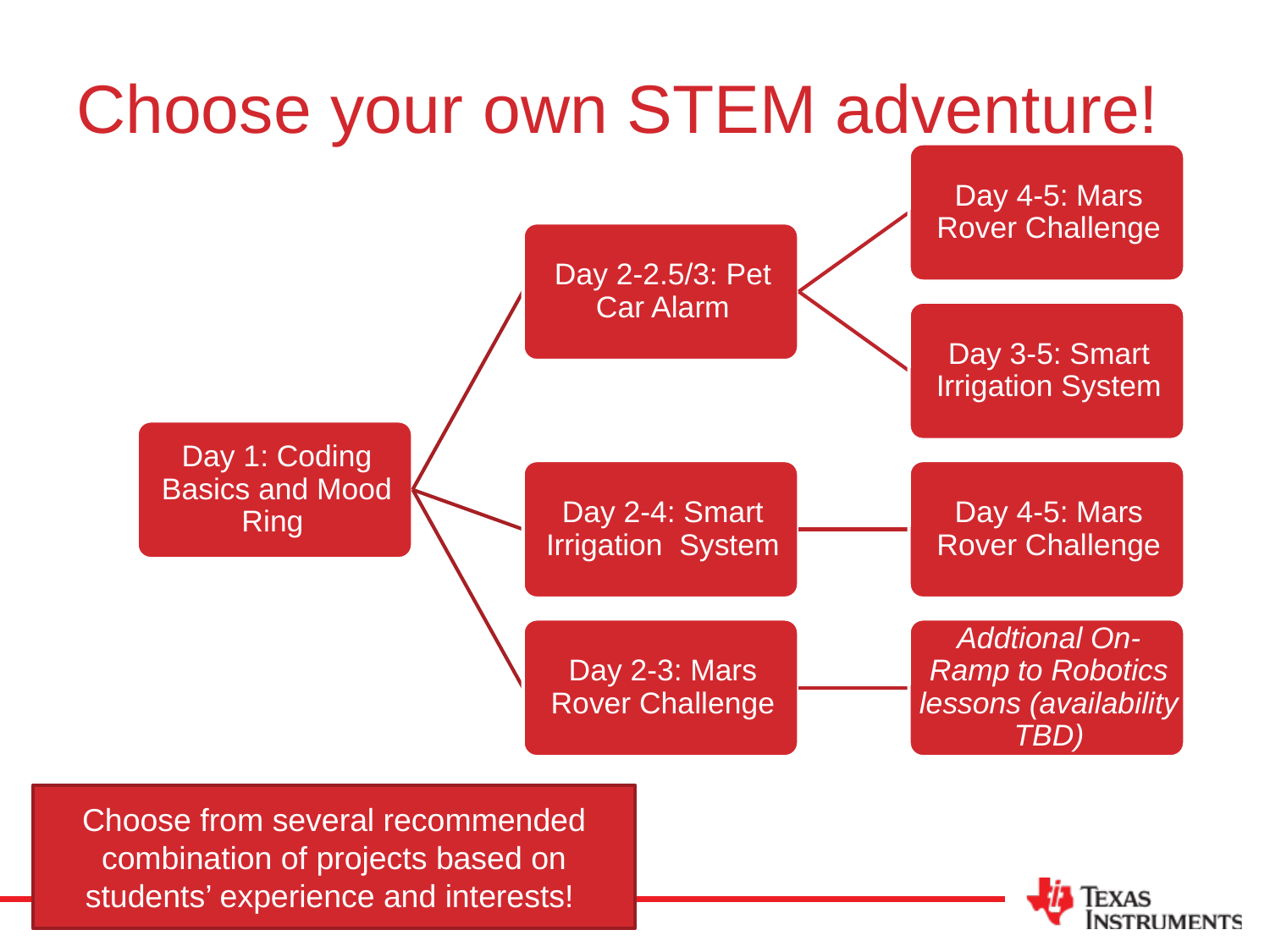

# Choose your own STEM adventure!
Day 1: Coding Basics and Mood Ring

Day 2-2.5/3: Pet Car Alarm

Day 4-5: Mars Rover Challenge

Day 3-5: Smart Irrigation System

Day 2-4: Smart Irrigation  System

Day 4-5: Mars Rover Challenge

Day 2-3: Mars Rover Challenge

Addtional On-Ramp to Robotics lessons (availability TBD)
Choose from several recommended combination of projects based on students’ experience and interests!